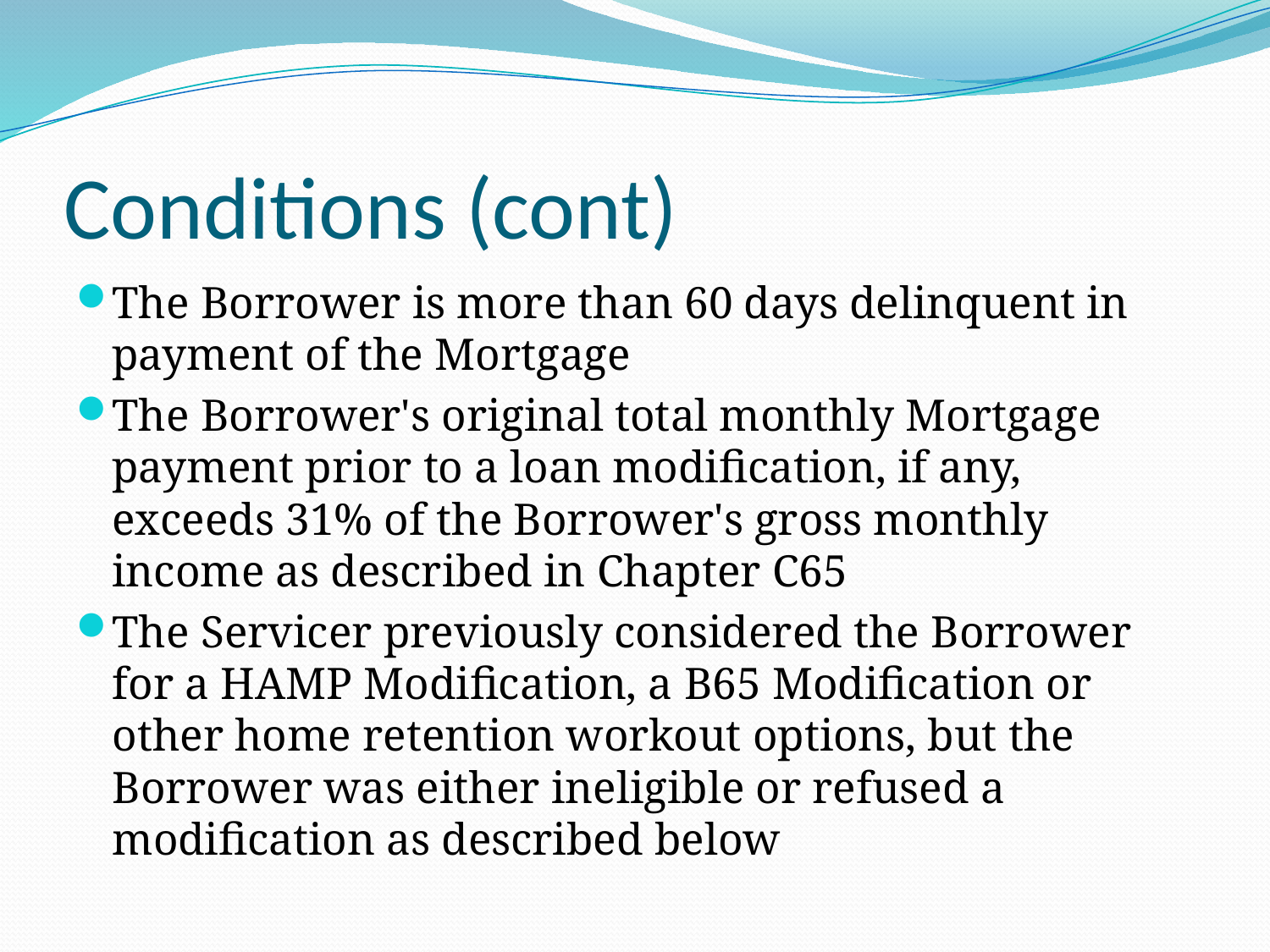

# Conditions (cont)
The Borrower is more than 60 days delinquent in payment of the Mortgage
The Borrower's original total monthly Mortgage payment prior to a loan modification, if any, exceeds 31% of the Borrower's gross monthly income as described in Chapter C65
The Servicer previously considered the Borrower for a HAMP Modification, a B65 Modification or other home retention workout options, but the Borrower was either ineligible or refused a modification as described below